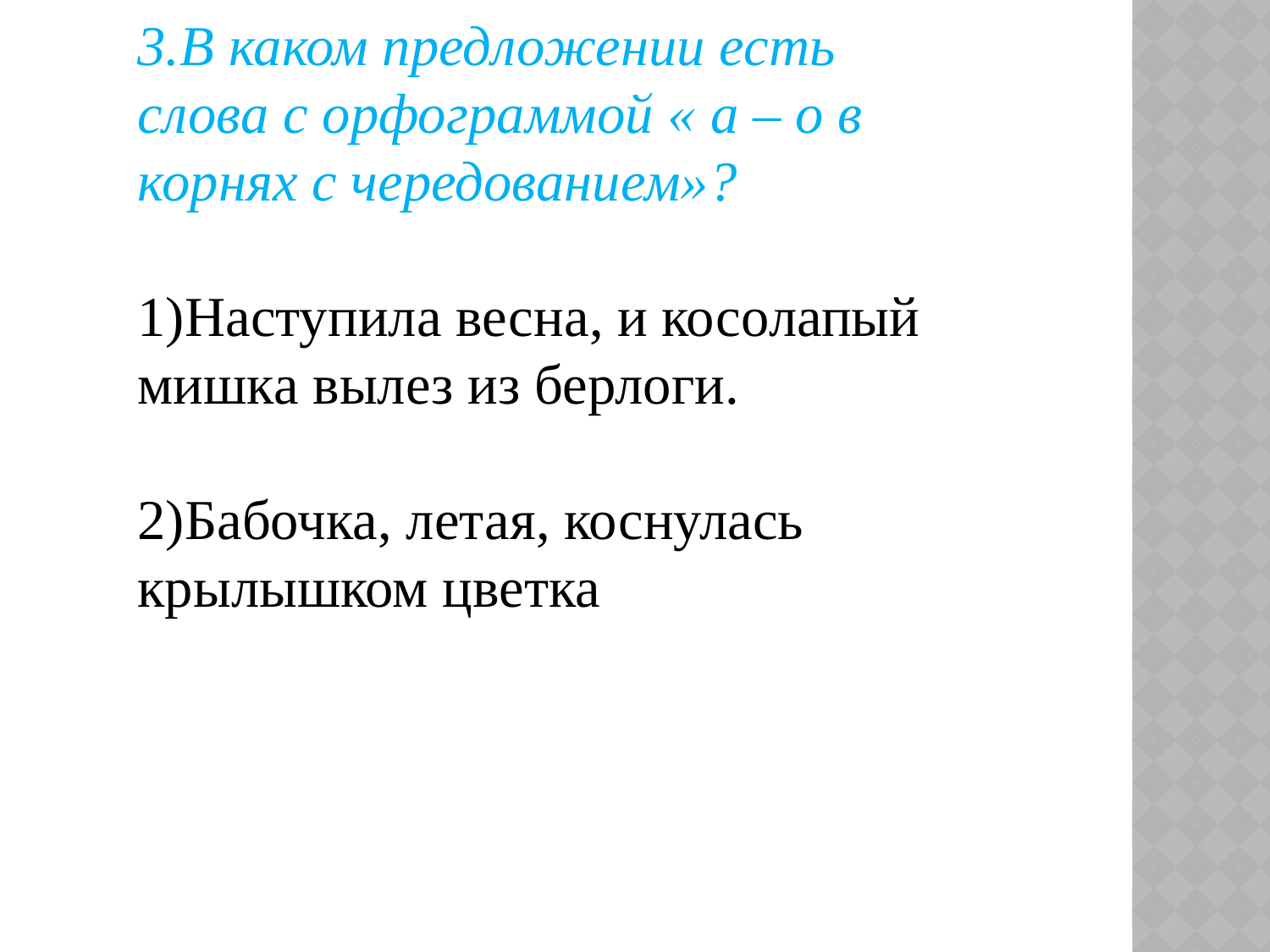

3.В каком предложении есть слова с орфограммой « а – о в корнях с чередованием»?

1)Наступила весна, и косолапый мишка вылез из берлоги.

2)Бабочка, летая, коснулась крылышком цветка